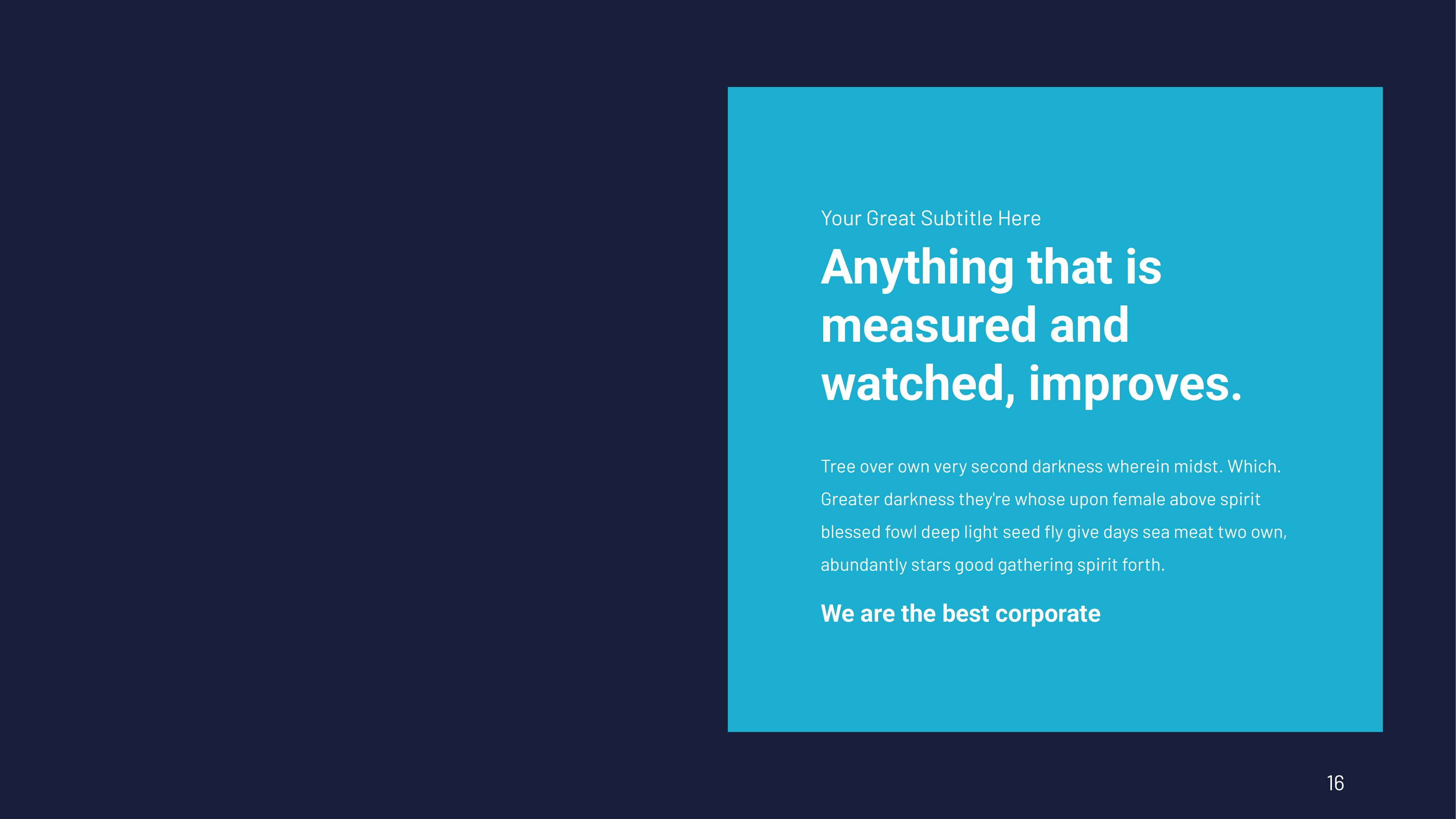

Your Great Subtitle Here
Anything that is measured and watched, improves.
Tree over own very second darkness wherein midst. Which. Greater darkness they're whose upon female above spirit blessed fowl deep light seed fly give days sea meat two own, abundantly stars good gathering spirit forth.
We are the best corporate